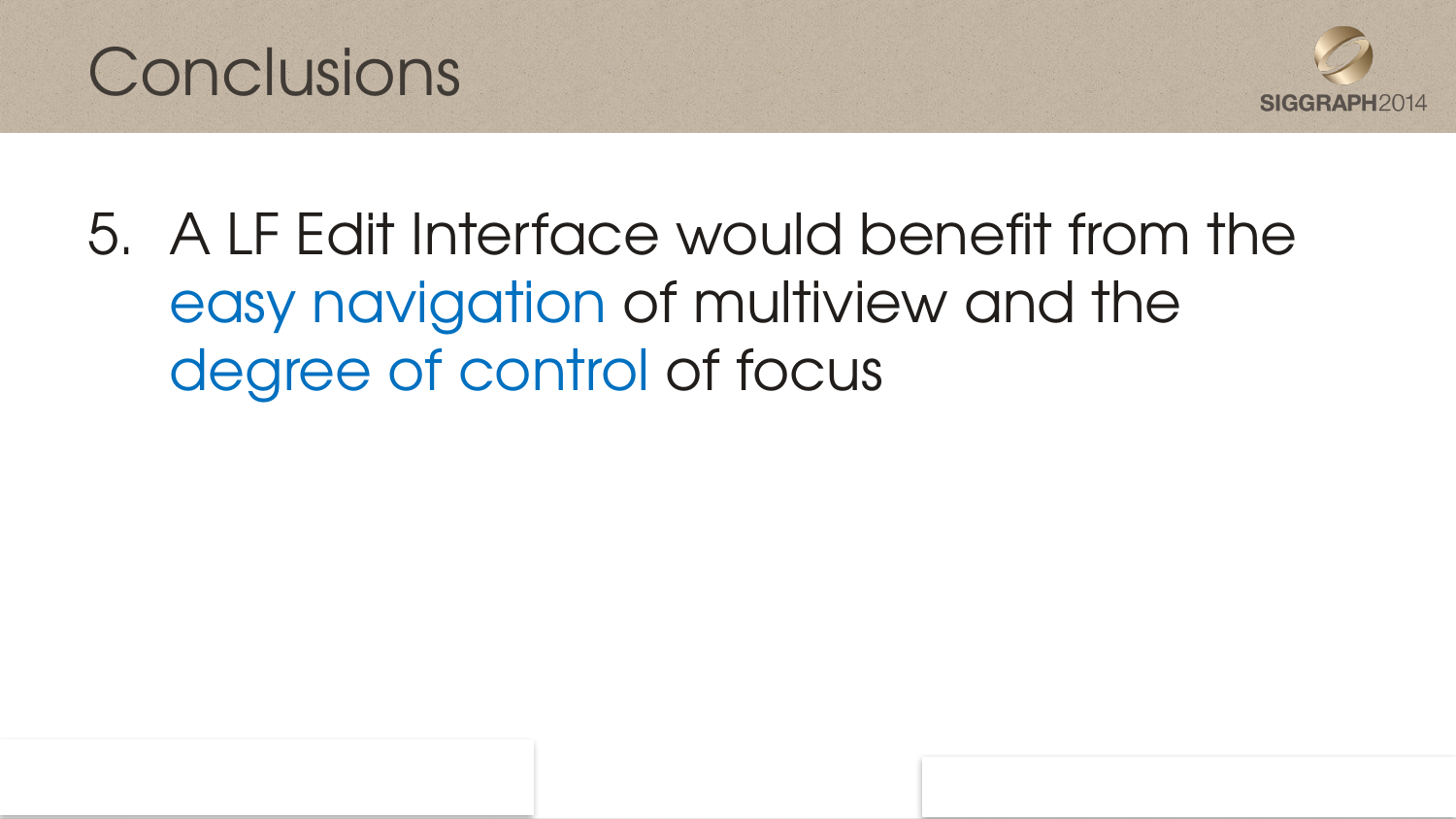

Conclusions
A LF Edit Interface would benefit from the easy navigation of multiview and the degree of control of focus